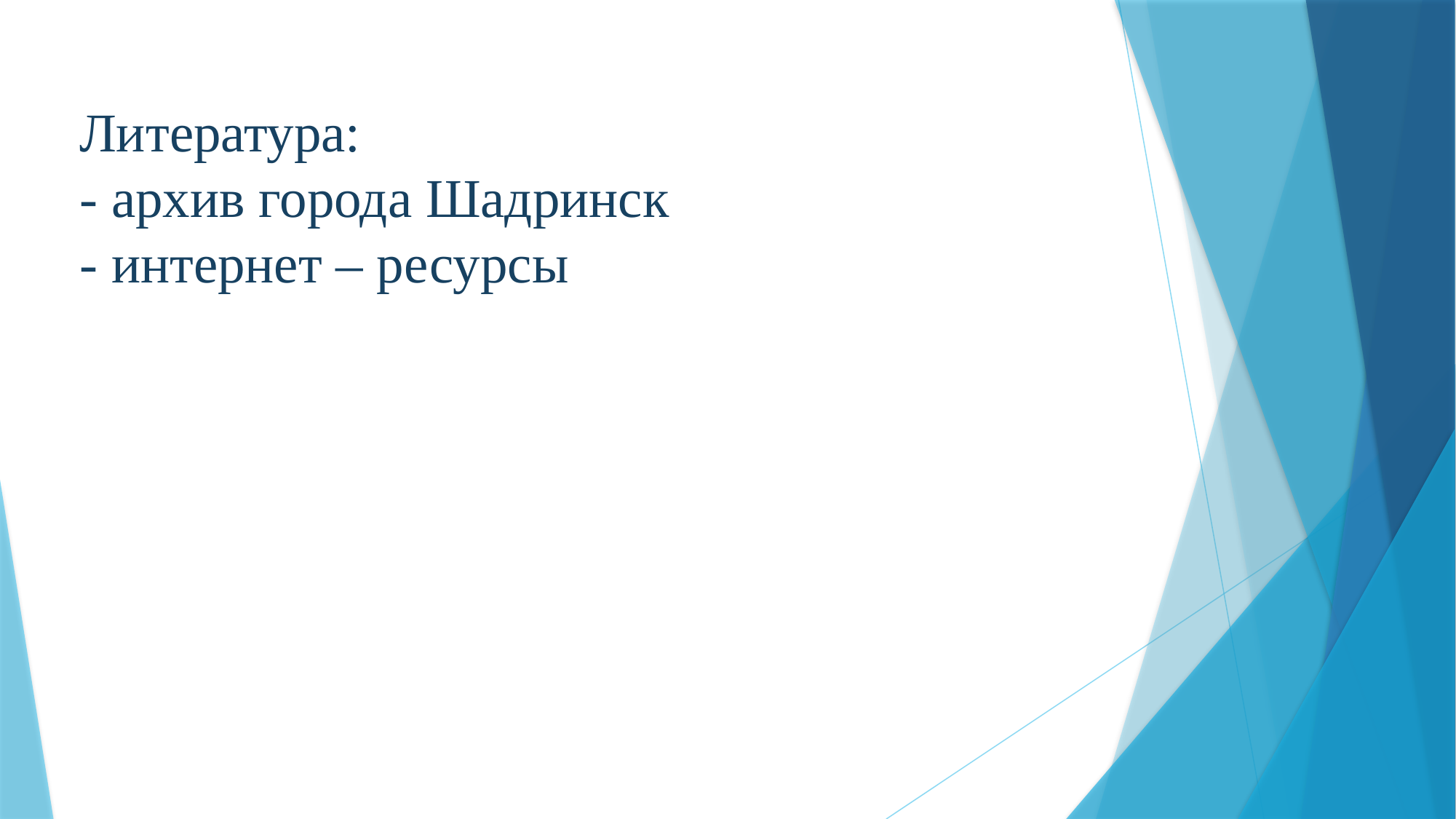

# Литература: - архив города Шадринск - интернет – ресурсы